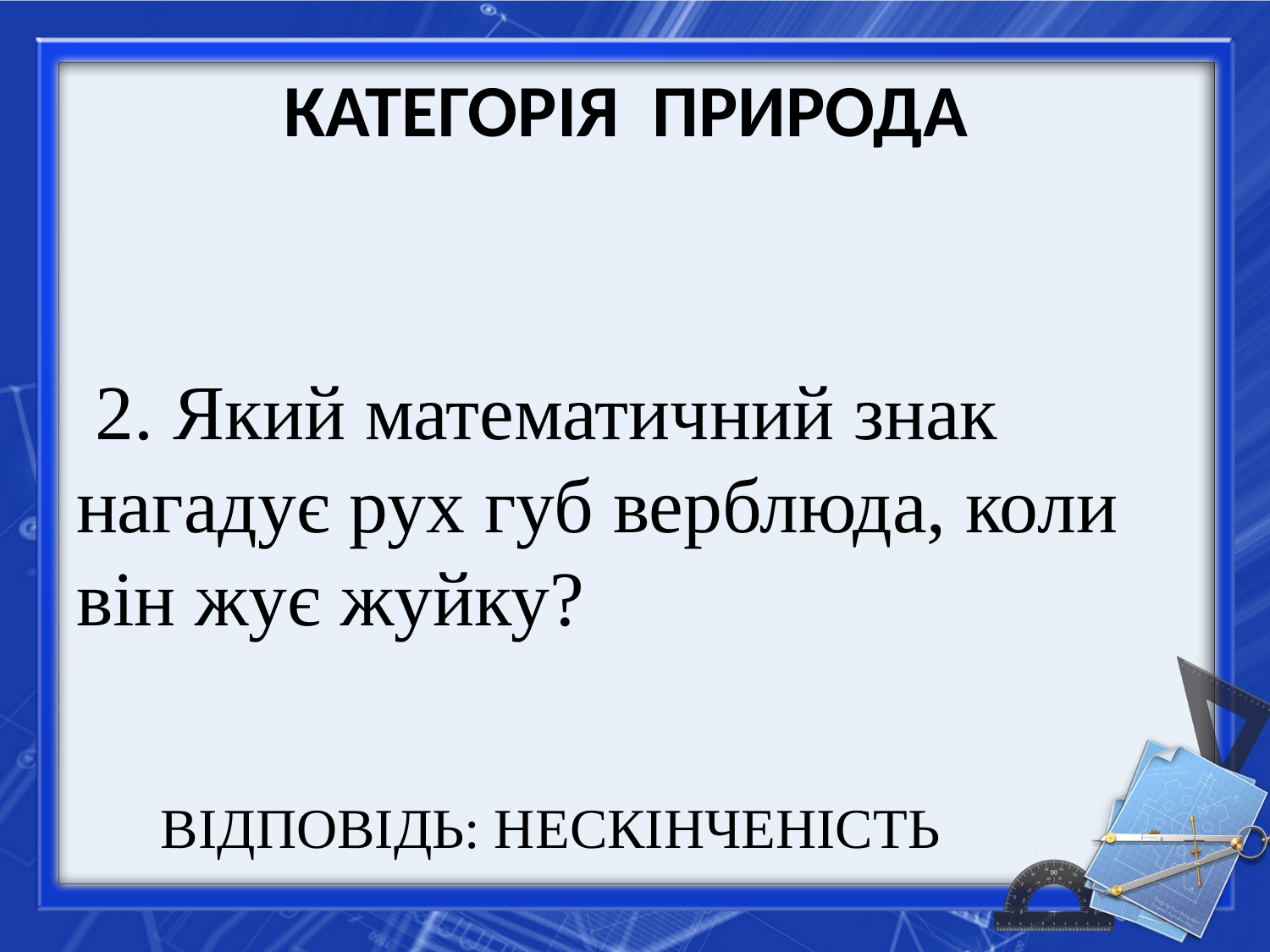

# КАТЕГОРІЯ  ПРИРОДА
 2. Який математичний знак нагадує рух губ верблюда, коли він жує жуйку?
ВІДПОВІДЬ: НЕСКІНЧЕНІСТЬ